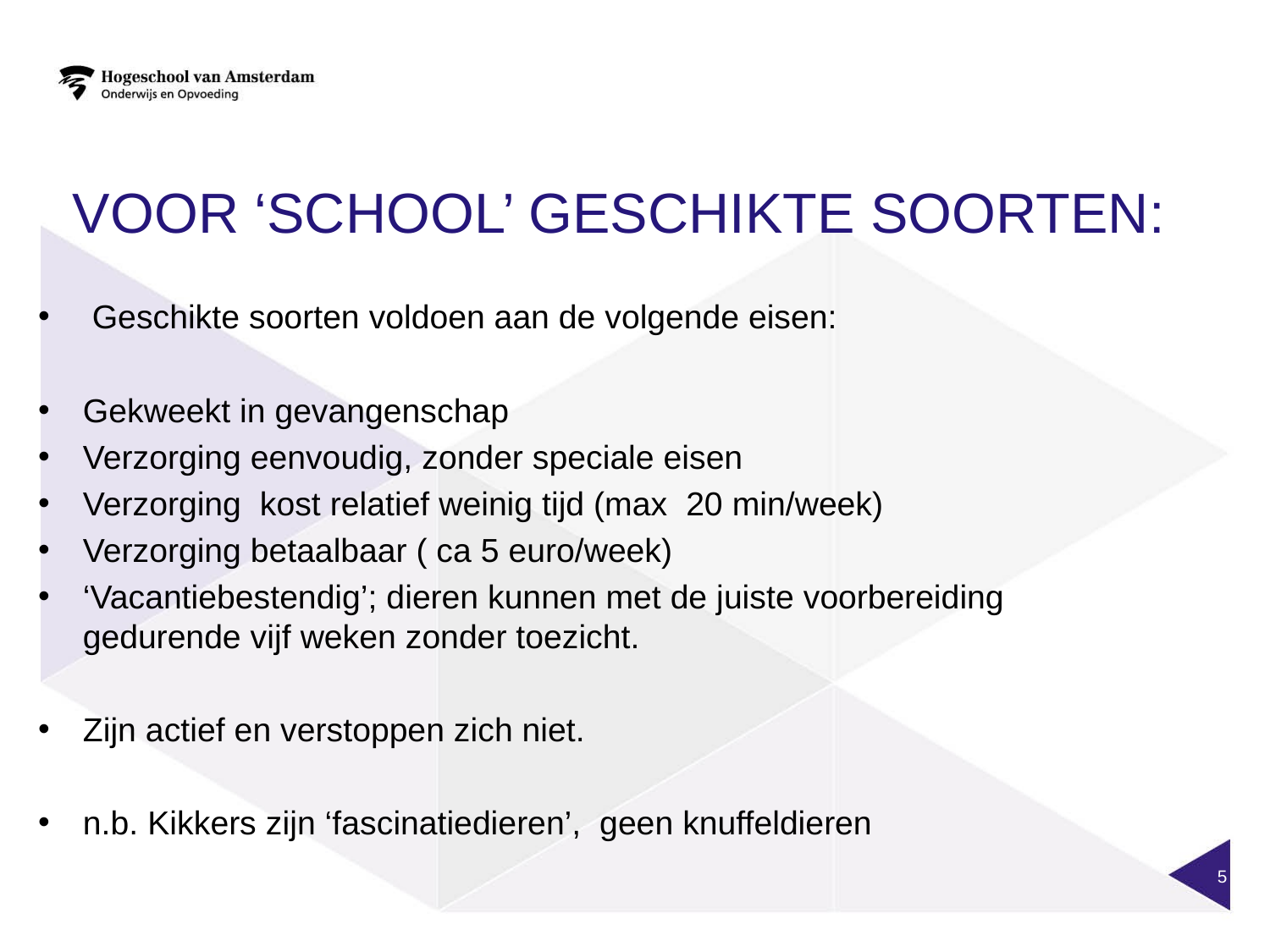

# Voor ‘school’ geschikte soorten:
 Geschikte soorten voldoen aan de volgende eisen:

Gekweekt in gevangenschap
Verzorging eenvoudig, zonder speciale eisen
Verzorging  kost relatief weinig tijd (max  20 min/week)
Verzorging betaalbaar ( ca 5 euro/week)
‘Vacantiebestendig’; dieren kunnen met de juiste voorbereiding gedurende vijf weken zonder toezicht.

Zijn actief en verstoppen zich niet.

n.b. Kikkers zijn ‘fascinatiedieren’,  geen knuffeldieren
5